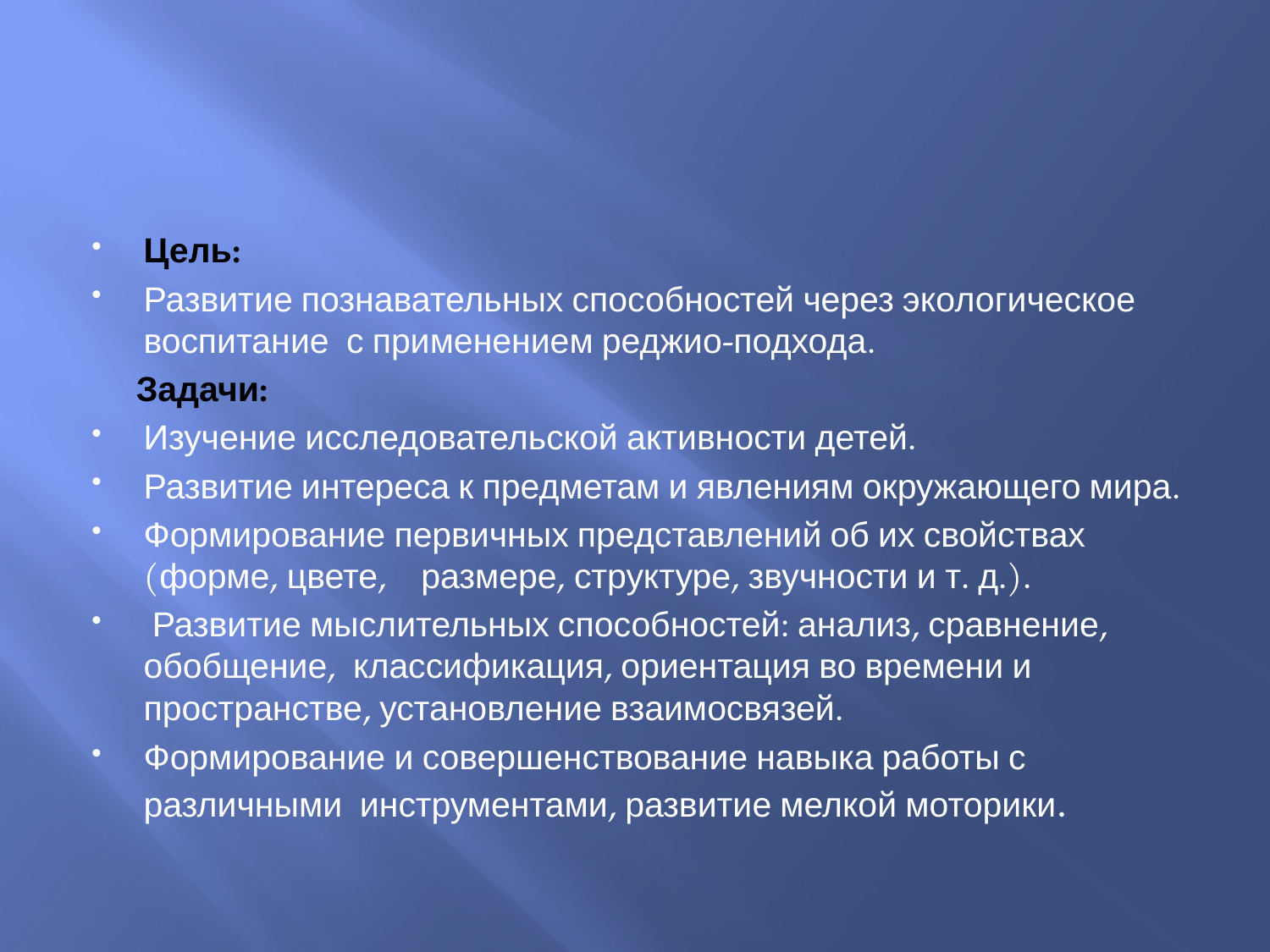

#
Цель:
Развитие познавательных способностей через экологическое воспитание  с применением реджио-подхода.
     Задачи:
Изучение исследовательской активности детей.
Развитие интереса к предметам и явлениям окружающего мира.
Формирование первичных представлений об их свойствах (форме, цвете,    размере, структуре, звучности и т. д.).
 Развитие мыслительных способностей: анализ, сравнение, обобщение,  классификация, ориентация во времени и пространстве, установление взаимосвязей.
Формирование и совершенствование навыка работы с различными  инструментами, развитие мелкой моторики.